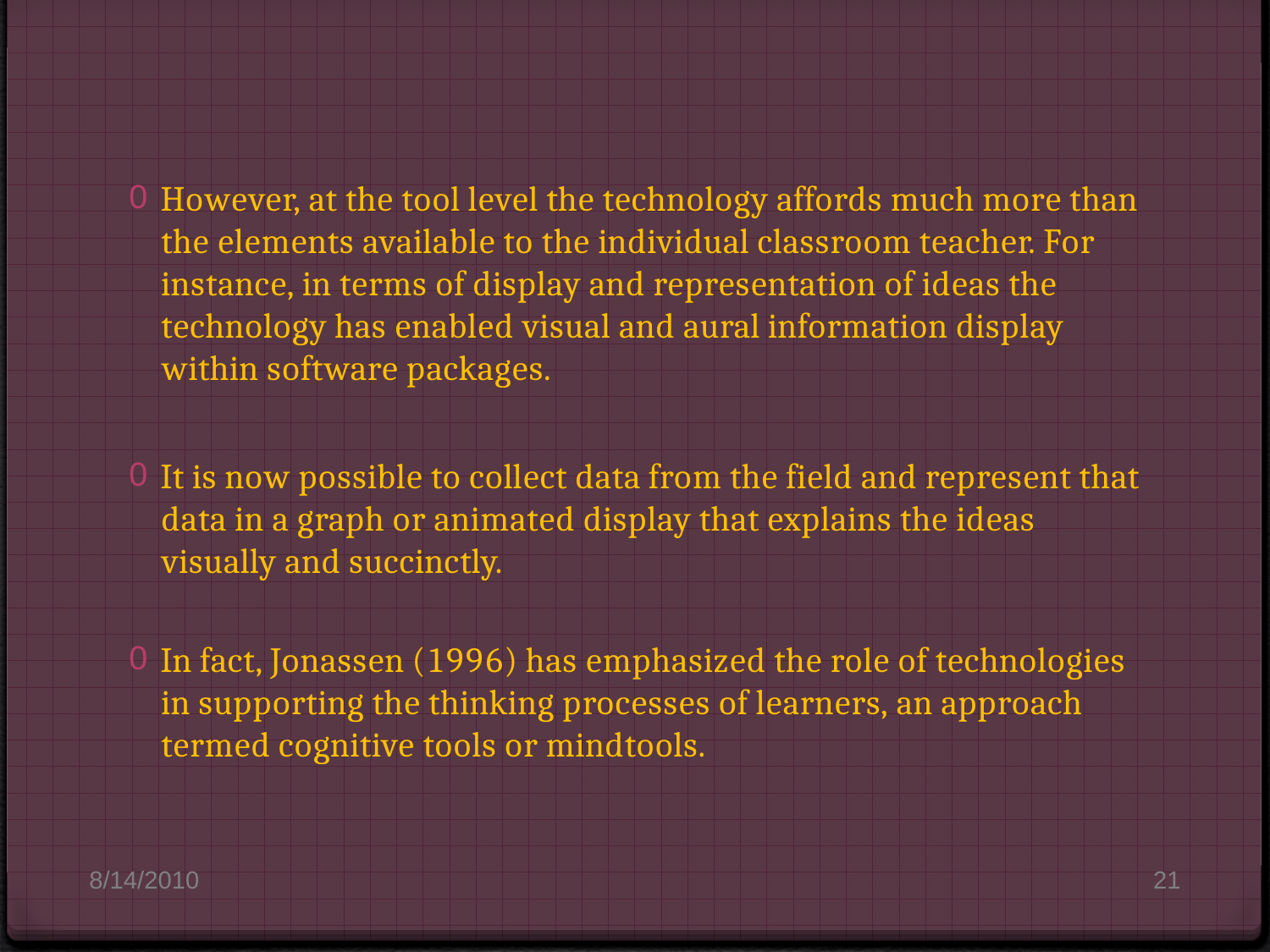

However, at the tool level the technology affords much more than the elements available to the individual classroom teacher. For instance, in terms of display and representation of ideas the technology has enabled visual and aural information display within software packages.

It is now possible to collect data from the field and represent that data in a graph or animated display that explains the ideas visually and succinctly.

In fact, Jonassen (1996) has emphasized the role of technologies in supporting the thinking processes of learners, an approach termed cognitive tools or mindtools.
8/14/2010

21